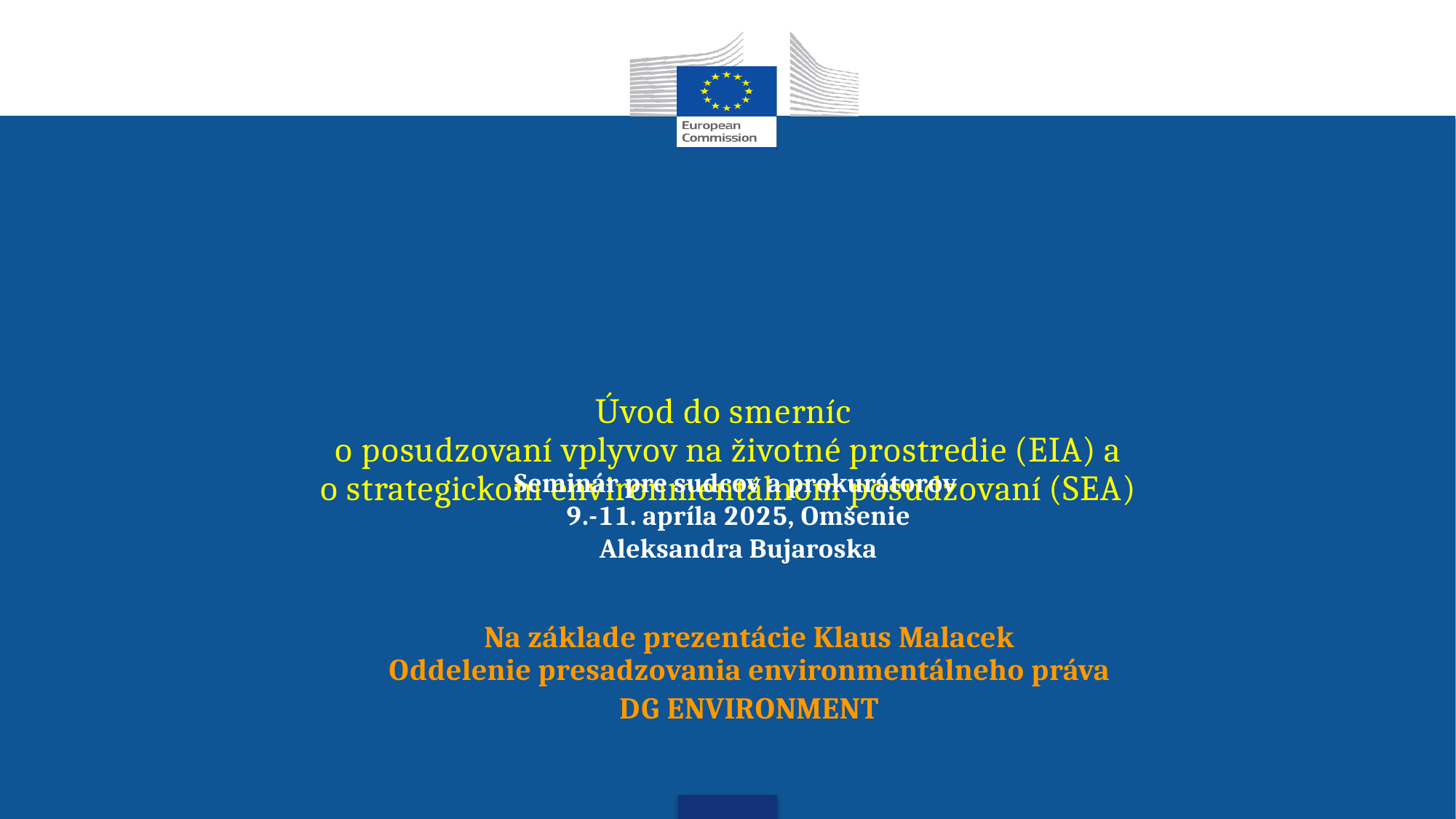

# Úvod do smerníc o posudzovaní vplyvov na životné prostredie (EIA) a o strategickom environmentálnom posudzovaní (SEA)

Seminár pre sudcov a prokurátorov
9.-11. apríla 2025, Omšenie
Aleksandra Bujaroska

Na základe prezentácie Klaus Malacek
Oddelenie presadzovania environmentálneho práva
DG ENVIRONMENT